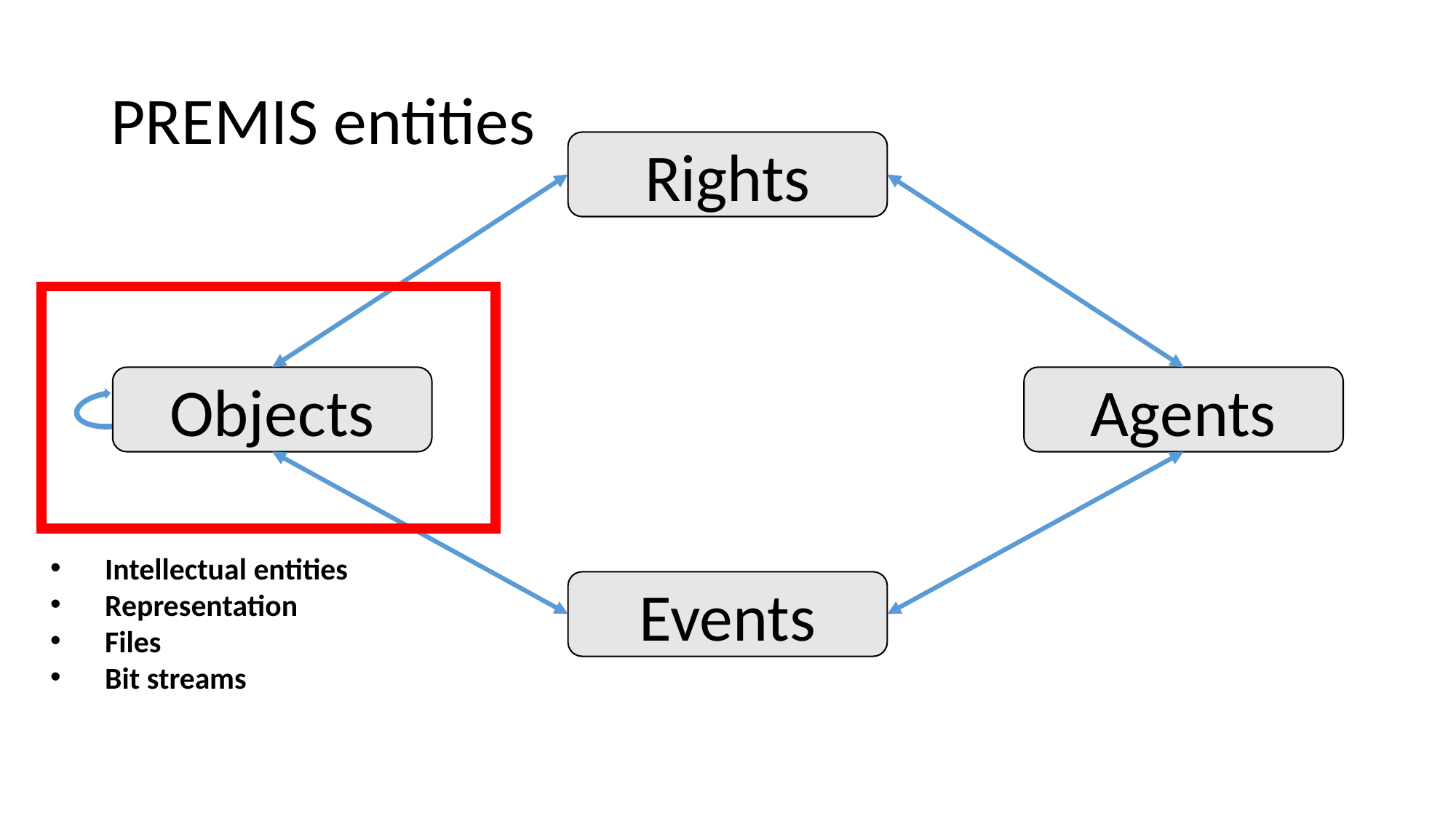

# PREMIS entities
Rights

Objects
Agents

Intellectual entities
Representation
Files
Bit streams
Events